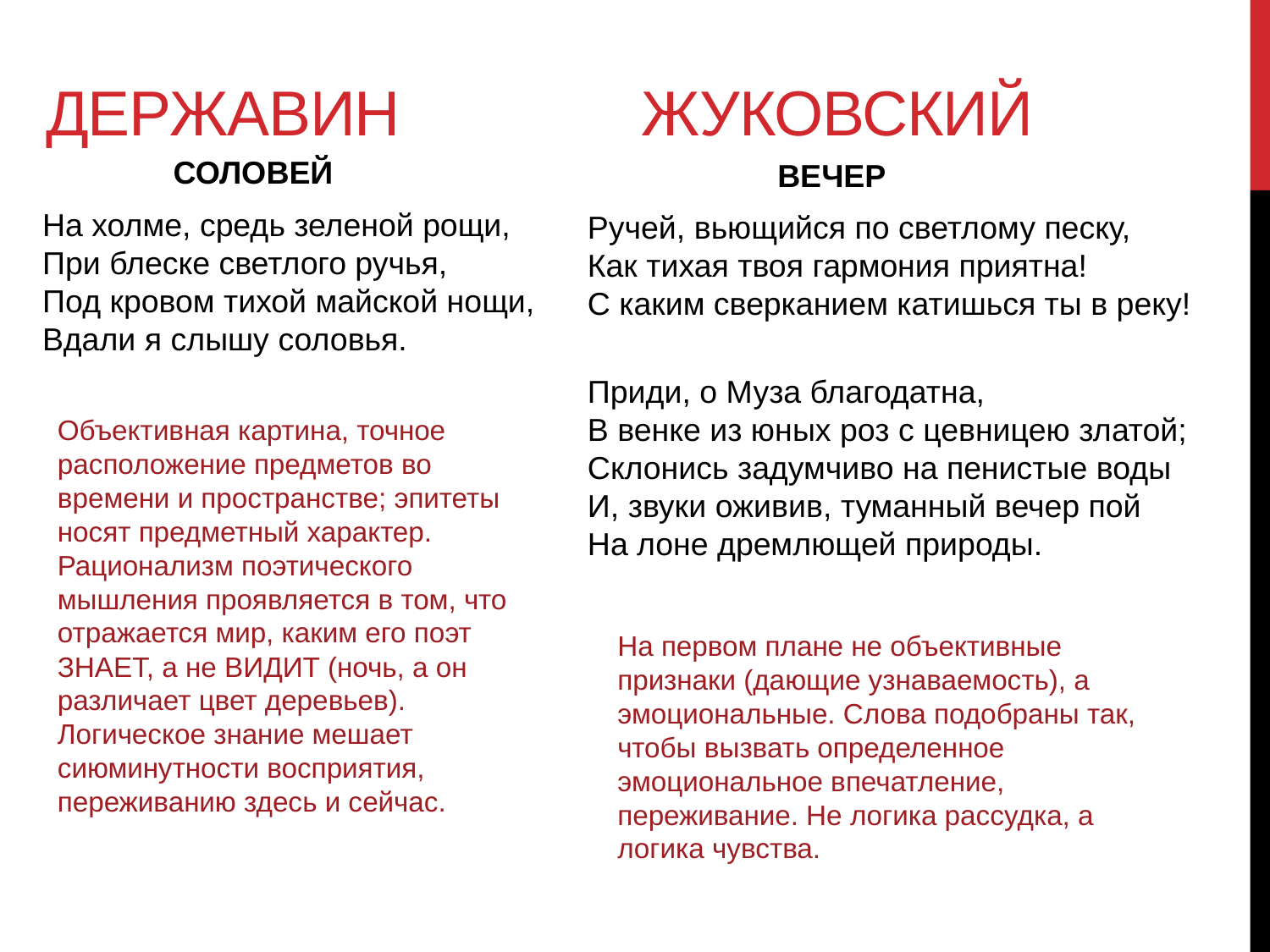

# Державин            Жуковский
СОЛОВЕЙ
ВЕЧЕР
На холме, средь зеленой рощи,
При блеске светлого ручья,
Под кровом тихой майской нощи,
Вдали я слышу соловья.
Ручей, вьющийся по светлому песку,
Как тихая твоя гармония приятна!
С каким сверканием катишься ты в реку!
Приди, о Муза благодатна,
В венке из юных роз с цевницею златой;
Склонись задумчиво на пенистые воды
И, звуки оживив, туманный вечер пой
На лоне дремлющей природы.
Объективная картина, точное расположение предметов во времени и пространстве; эпитеты носят предметный характер. Рационализм поэтического мышления проявляется в том, что отражается мир, каким его поэт ЗНАЕТ, а не ВИДИТ (ночь, а он различает цвет деревьев). Логическое знание мешает сиюминутности восприятия, переживанию здесь и сейчас.
На первом плане не объективные признаки (дающие узнаваемость), а эмоциональные. Слова подобраны так, чтобы вызвать определенное эмоциональное впечатление, переживание. Не логика рассудка, а логика чувства.